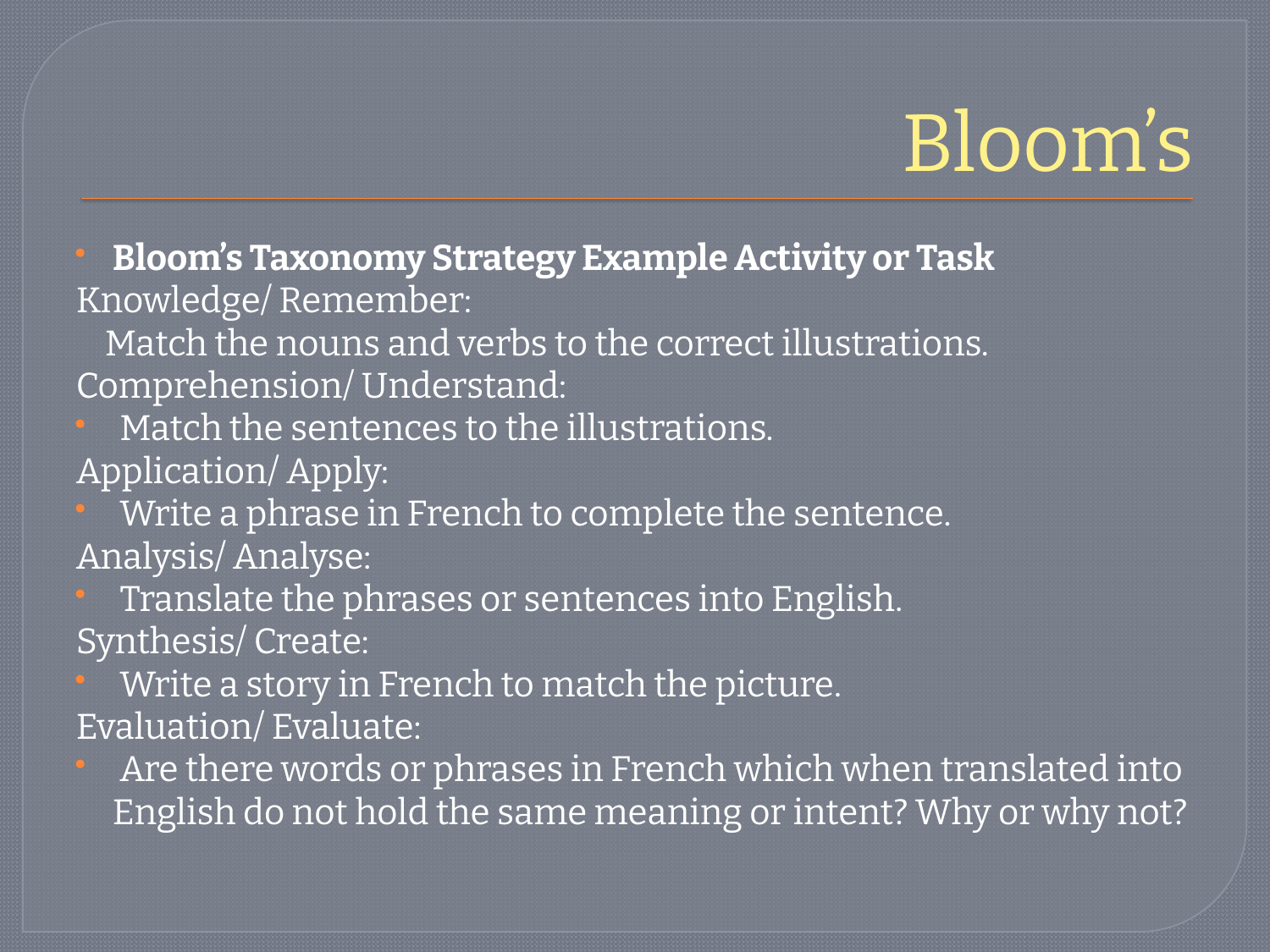

# Bloom’s
Bloom’s Taxonomy Strategy Example Activity or Task
Knowledge/ Remember:
    Match the nouns and verbs to the correct illustrations.
Comprehension/ Understand:
 Match the sentences to the illustrations.
Application/ Apply:
 Write a phrase in French to complete the sentence.
Analysis/ Analyse:
 Translate the phrases or sentences into English.
Synthesis/ Create:
 Write a story in French to match the picture.
Evaluation/ Evaluate:
 Are there words or phrases in French which when translated into English do not hold the same meaning or intent? Why or why not?